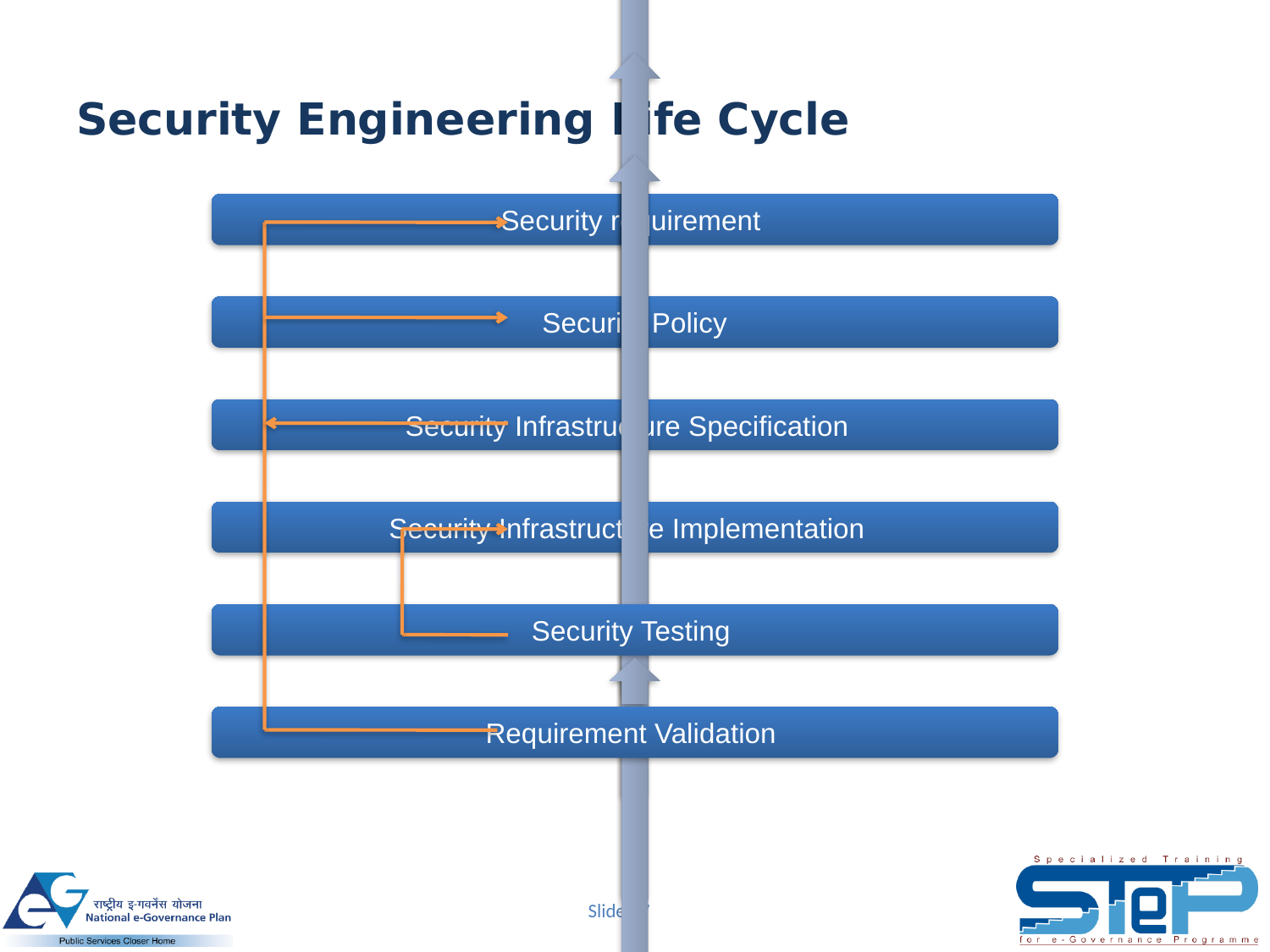

# Security Engineering Life Cycle
Security requirement
Security Policy
Security Infrastructure Specification
Security Infrastructure Implementation
Security Testing
Requirement Validation